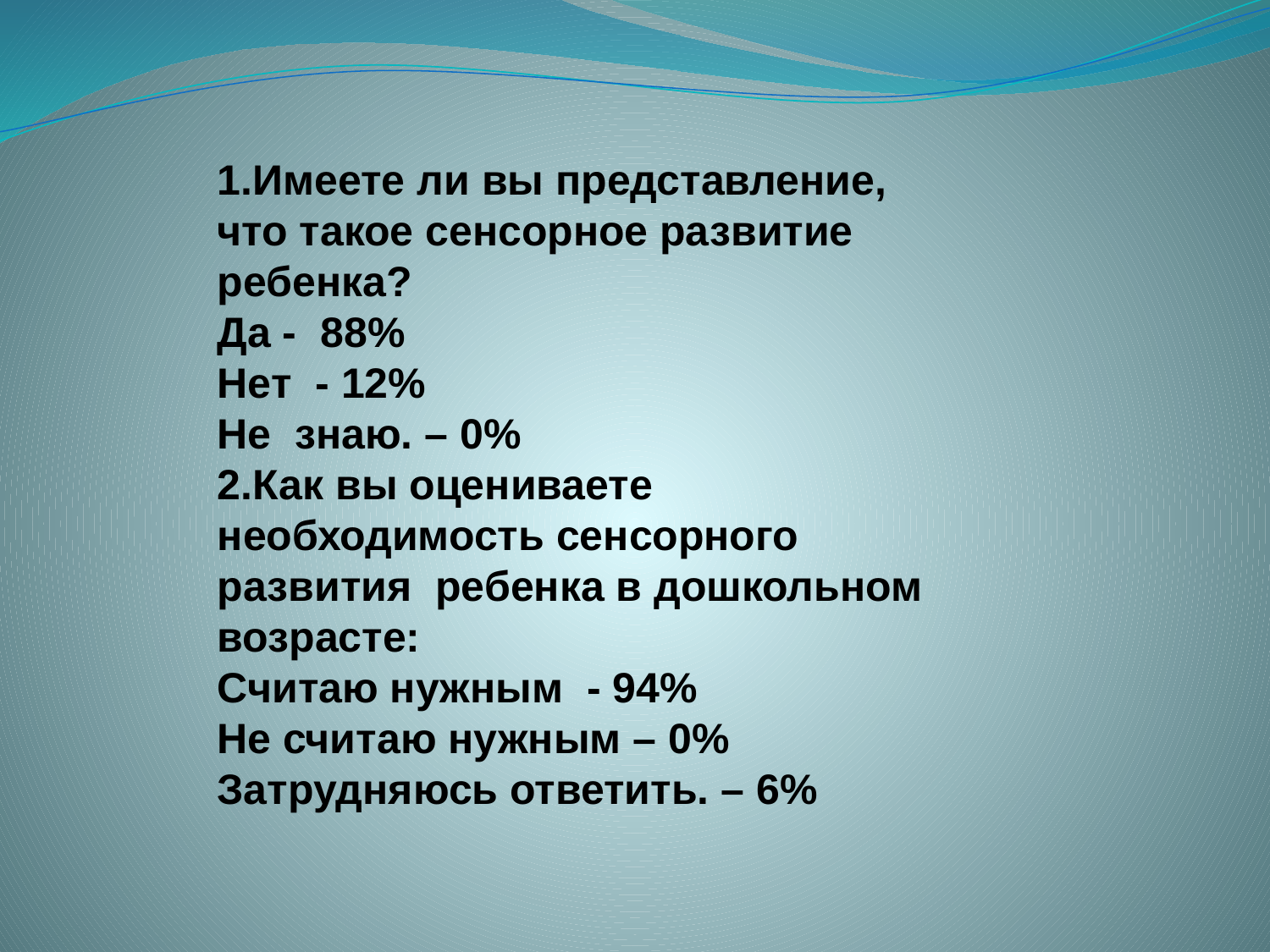

1.Имеете ли вы представление, что такое сенсорное развитие ребенка?
Да -  88%
Нет  - 12%
Не  знаю. – 0%
2.Как вы оцениваете необходимость сенсорного развития  ребенка в дошкольном возрасте:
Считаю нужным  - 94%
Не считаю нужным – 0%
Затрудняюсь ответить. – 6%